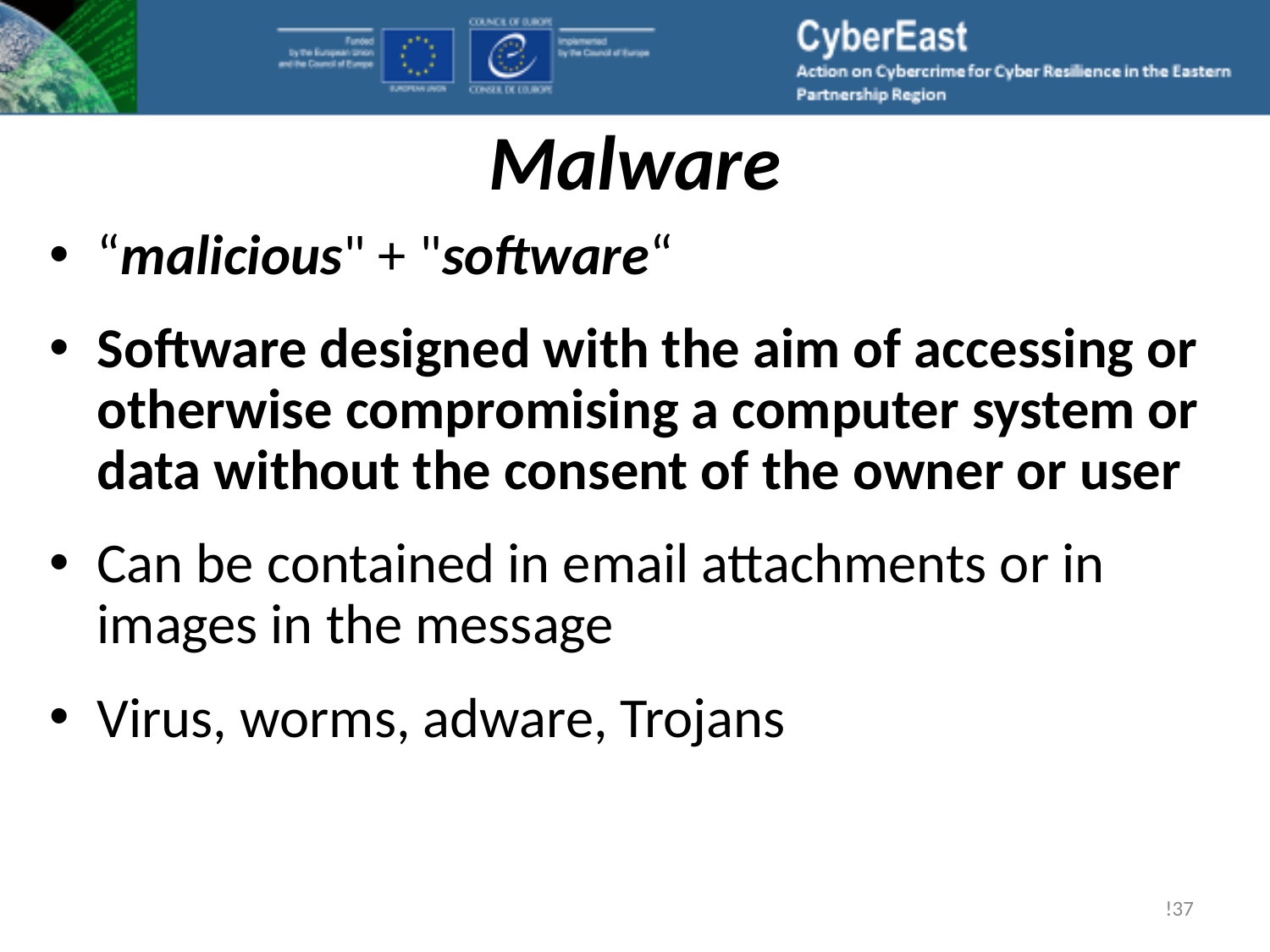

# Malware
“malicious" + "software“
Software designed with the aim of accessing or otherwise compromising a computer system or data without the consent of the owner or user
Can be contained in email attachments or in images in the message
Virus, worms, adware, Trojans
!37